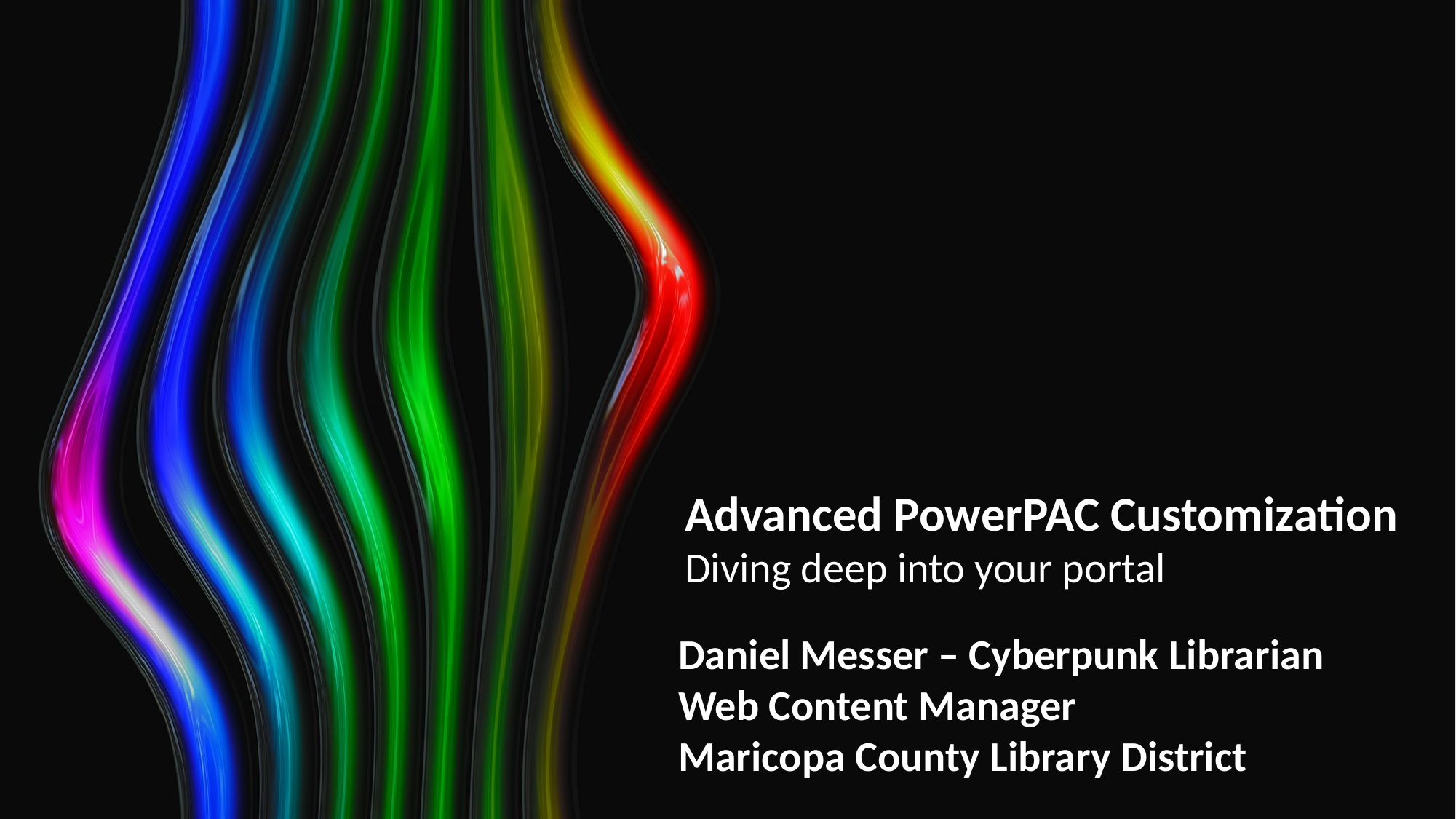

Advanced PowerPAC Customization
Diving deep into your portal
Daniel Messer – Cyberpunk Librarian
Web Content Manager
Maricopa County Library District